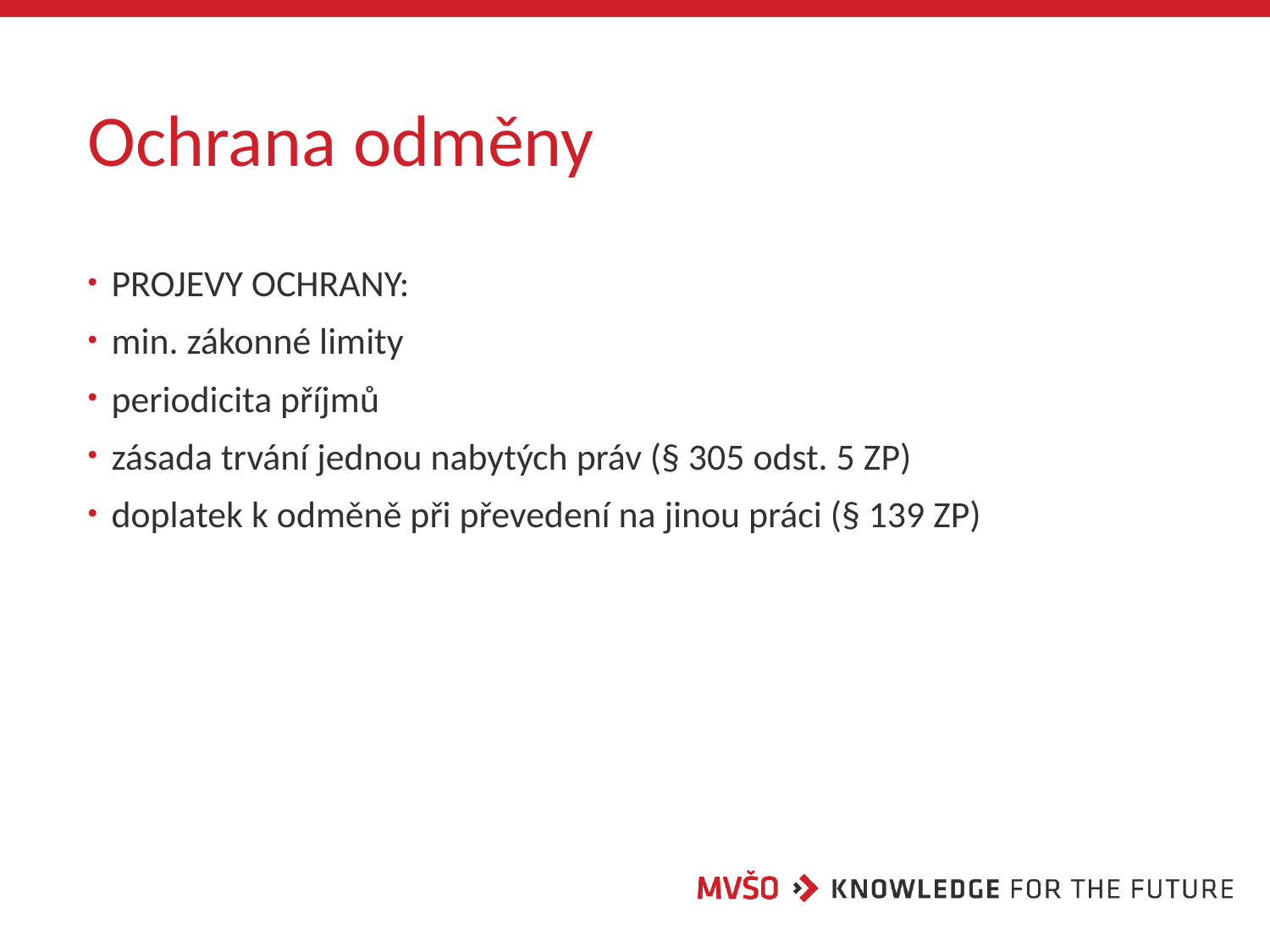

# Ochrana odměny
PROJEVY OCHRANY:
min. zákonné limity
periodicita příjmů
zásada trvání jednou nabytých práv (§ 305 odst. 5 ZP)
doplatek k odměně při převedení na jinou práci (§ 139 ZP)